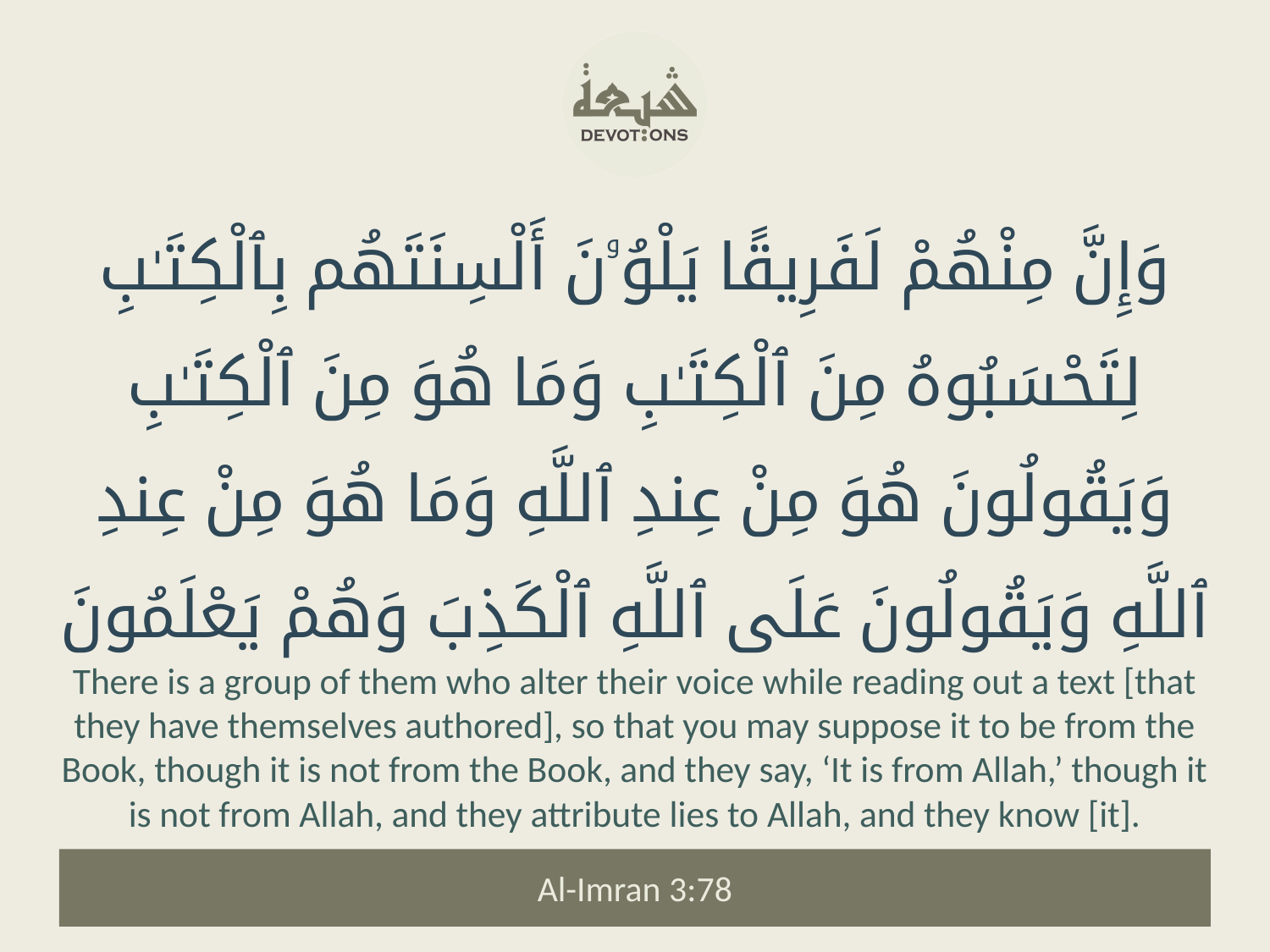

وَإِنَّ مِنْهُمْ لَفَرِيقًا يَلْوُۥنَ أَلْسِنَتَهُم بِٱلْكِتَـٰبِ لِتَحْسَبُوهُ مِنَ ٱلْكِتَـٰبِ وَمَا هُوَ مِنَ ٱلْكِتَـٰبِ وَيَقُولُونَ هُوَ مِنْ عِندِ ٱللَّهِ وَمَا هُوَ مِنْ عِندِ ٱللَّهِ وَيَقُولُونَ عَلَى ٱللَّهِ ٱلْكَذِبَ وَهُمْ يَعْلَمُونَ
There is a group of them who alter their voice while reading out a text [that they have themselves authored], so that you may suppose it to be from the Book, though it is not from the Book, and they say, ‘It is from Allah,’ though it is not from Allah, and they attribute lies to Allah, and they know [it].
Al-Imran 3:78